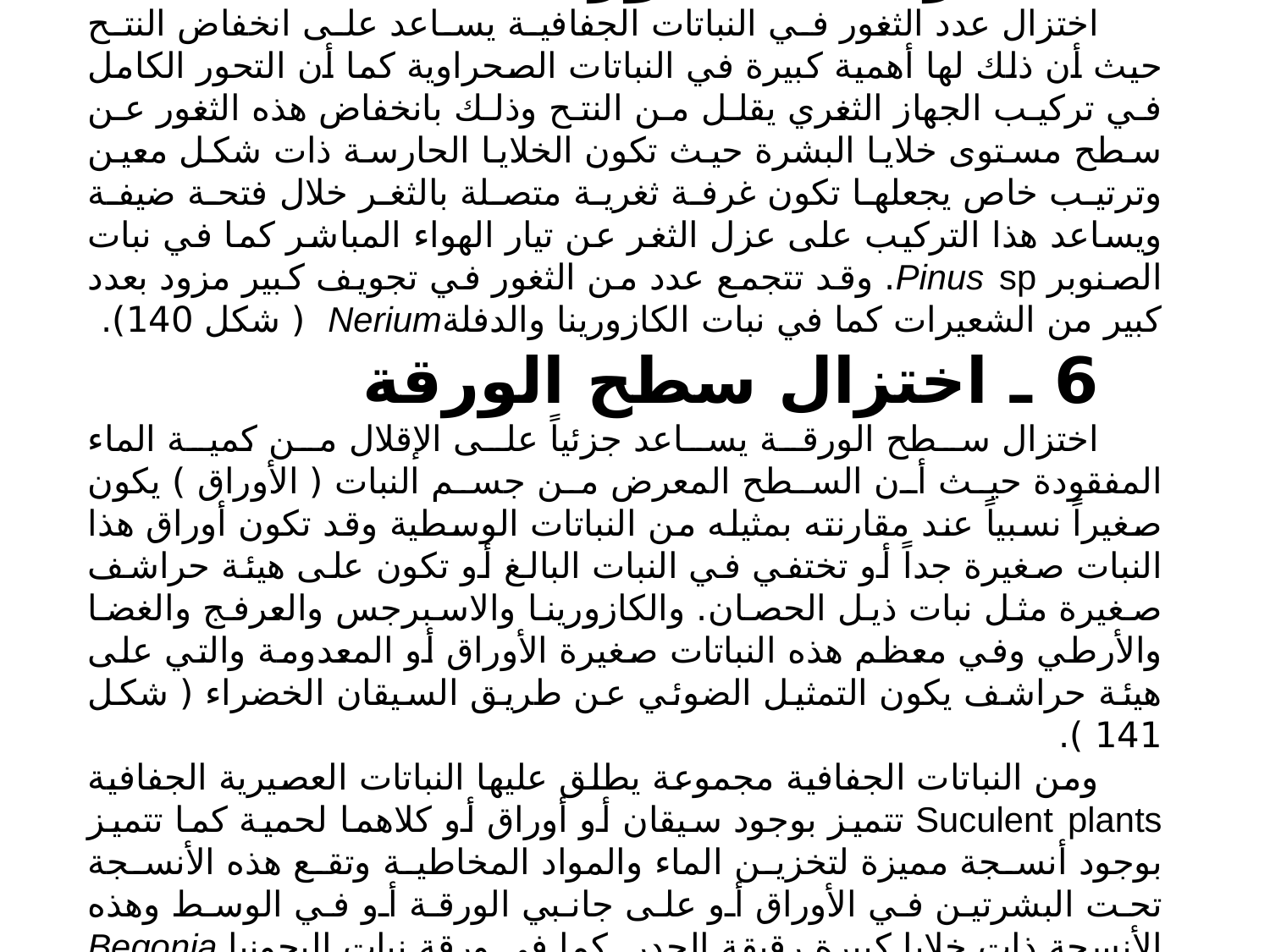

5 ـ تركيب الثغور
اختزال عدد الثغور في النباتات الجفافية يساعد على انخفاض النتح حيث أن ذلك لها أهمية كبيرة في النباتات الصحراوية كما أن التحور الكامل في تركيب الجهاز الثغري يقلل من النتح وذلك بانخفاض هذه الثغور عن سطح مستوى خلايا البشرة حيث تكون الخلايا الحارسة ذات شكل معين وترتيب خاص يجعلها تكون غرفة ثغرية متصلة بالثغر خلال فتحة ضيفة ويساعد هذا التركيب على عزل الثغر عن تيار الهواء المباشر كما في نبات الصنوبر Pinus sp. وقد تتجمع عدد من الثغور في تجويف كبير مزود بعدد كبير من الشعيرات كما في نبات الكازورينا والدفلةNerium  ( شكل 140).
6 ـ اختزال سطح الورقة
اختزال سطح الورقة يساعد جزئياً على الإقلال من كمية الماء المفقودة حيث أن السطح المعرض من جسم النبات ( الأوراق ) يكون صغيراً نسبياً عند مقارنته بمثيله من النباتات الوسطية وقد تكون أوراق هذا النبات صغيرة جداً أو تختفي في النبات البالغ أو تكون على هيئة حراشف صغيرة مثل نبات ذيل الحصان. والكازورينا والاسبرجس والعرفج والغضا والأرطي وفي معظم هذه النباتات صغيرة الأوراق أو المعدومة والتي على هيئة حراشف يكون التمثيل الضوئي عن طريق السيقان الخضراء ( شكل 141 ).
ومن النباتات الجفافية مجموعة يطلق عليها النباتات العصيرية الجفافية Suculent plants تتميز بوجود سيقان أو أوراق أو كلاهما لحمية كما تتميز بوجود أنسجة مميزة لتخزين الماء والمواد المخاطية وتقع هذه الأنسجة تحت البشرتين في الأوراق أو على جانبي الورقة أو في الوسط وهذه الأنسجة ذات خلايا كبيرة رقيقة الجدر. كما في ورقة نبات البجونيا Begonia ونبات الصبار والتين الشوكي (شكل 142 ).